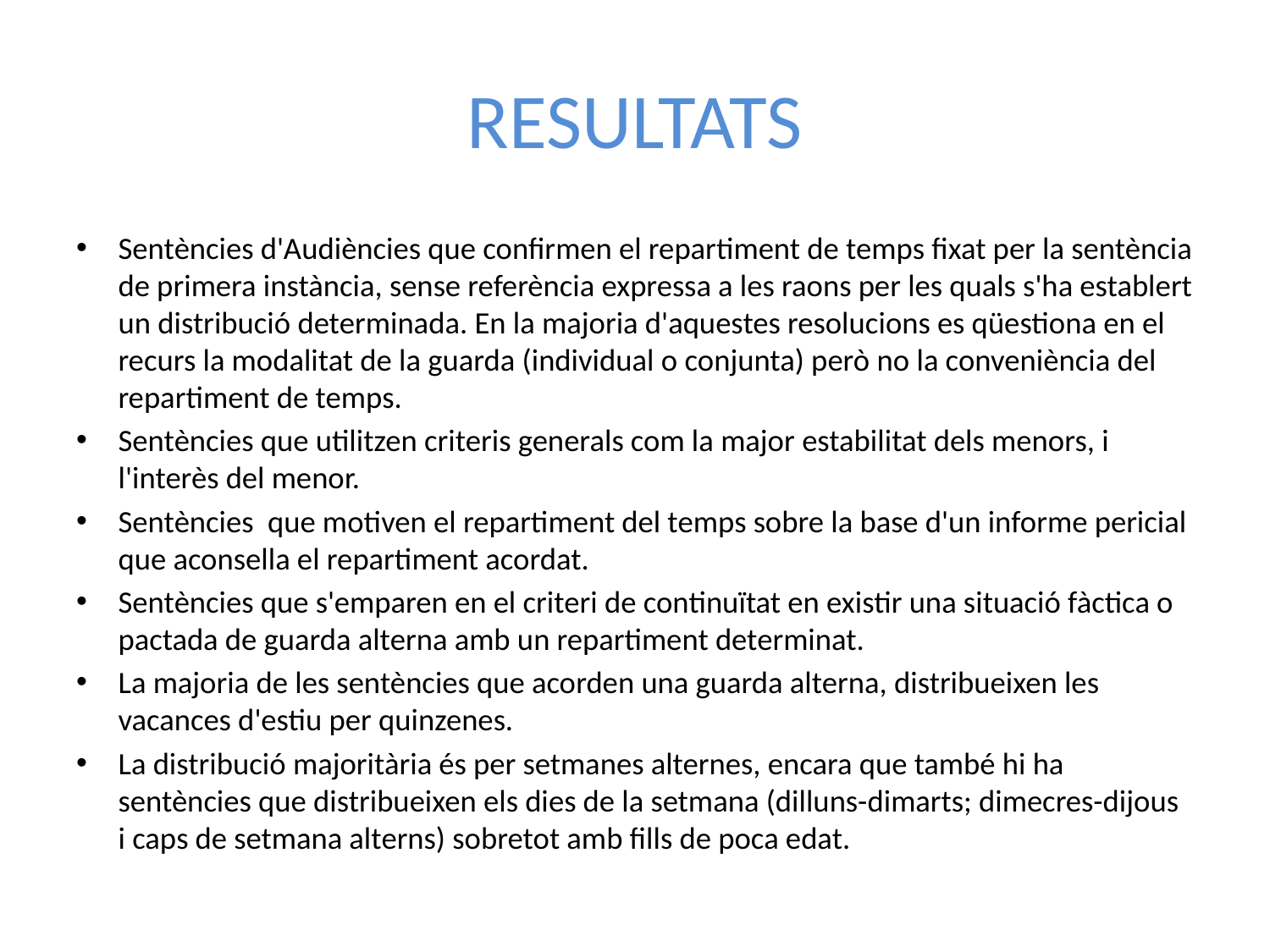

# RESULTATS
Sentències d'Audiències que confirmen el repartiment de temps fixat per la sentència de primera instància, sense referència expressa a les raons per les quals s'ha establert un distribució determinada. En la majoria d'aquestes resolucions es qüestiona en el recurs la modalitat de la guarda (individual o conjunta) però no la conveniència del repartiment de temps.
Sentències que utilitzen criteris generals com la major estabilitat dels menors, i l'interès del menor.
Sentències  que motiven el repartiment del temps sobre la base d'un informe pericial que aconsella el repartiment acordat.
Sentències que s'emparen en el criteri de continuïtat en existir una situació fàctica o pactada de guarda alterna amb un repartiment determinat.
La majoria de les sentències que acorden una guarda alterna, distribueixen les vacances d'estiu per quinzenes.
La distribució majoritària és per setmanes alternes, encara que també hi ha sentències que distribueixen els dies de la setmana (dilluns-dimarts; dimecres-dijous i caps de setmana alterns) sobretot amb fills de poca edat.